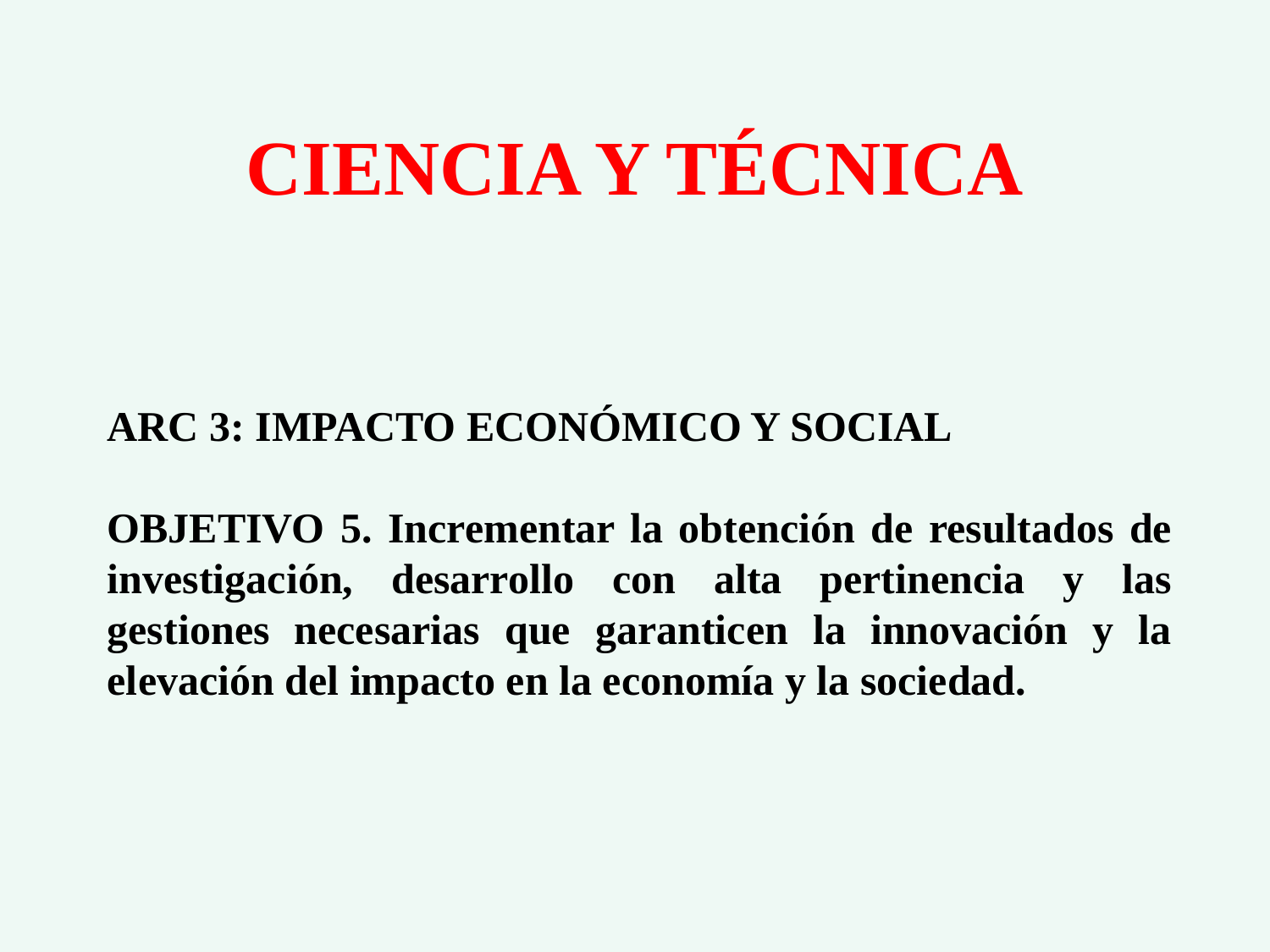

# CIENCIA Y TÉCNICA
ARC 3: IMPACTO ECONÓMICO Y SOCIAL

OBJETIVO 5. Incrementar la obtención de resultados de investigación, desarrollo con alta pertinencia y las gestiones necesarias que garanticen la innovación y la elevación del impacto en la economía y la sociedad.